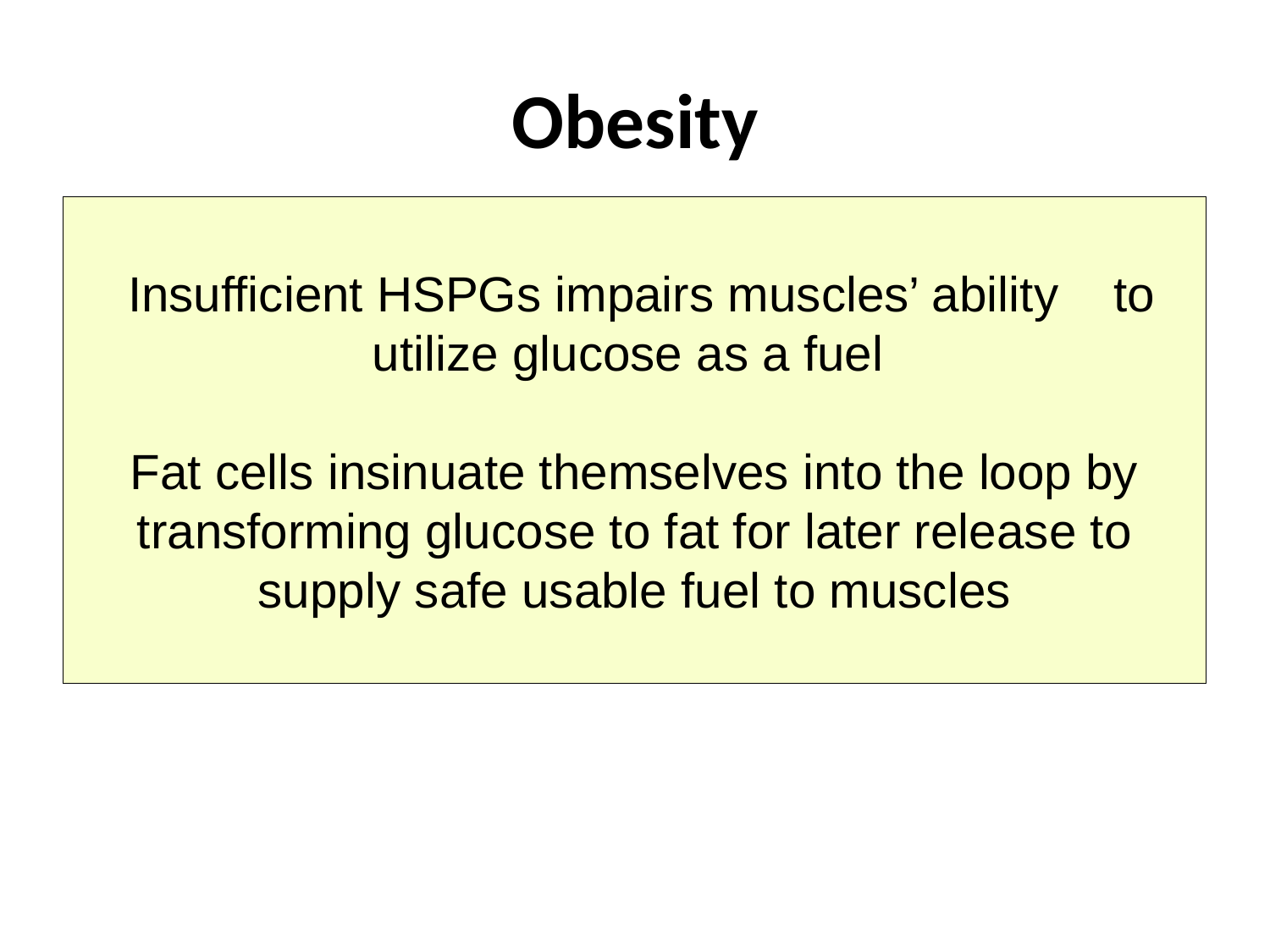

# Obesity

 Insufficient HSPGs impairs muscles’ ability    to utilize glucose as a fuel

Fat cells insinuate themselves into the loop by transforming glucose to fat for later release to supply safe usable fuel to muscles